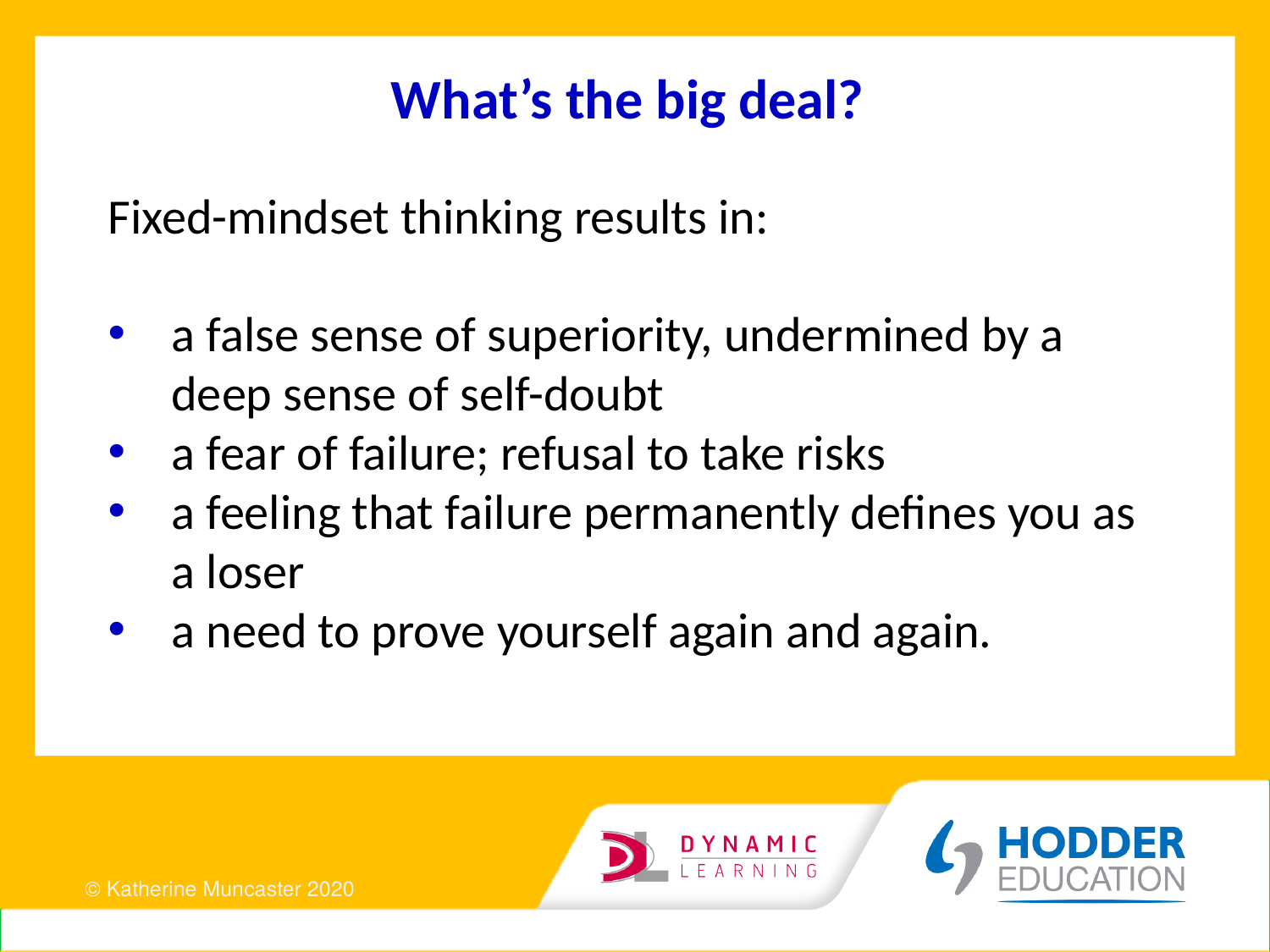

# What’s the big deal?
Fixed-mindset thinking results in:

a false sense of superiority, undermined by a deep sense of self-doubt
a fear of failure; refusal to take risks
a feeling that failure permanently defines you as a loser
a need to prove yourself again and again.